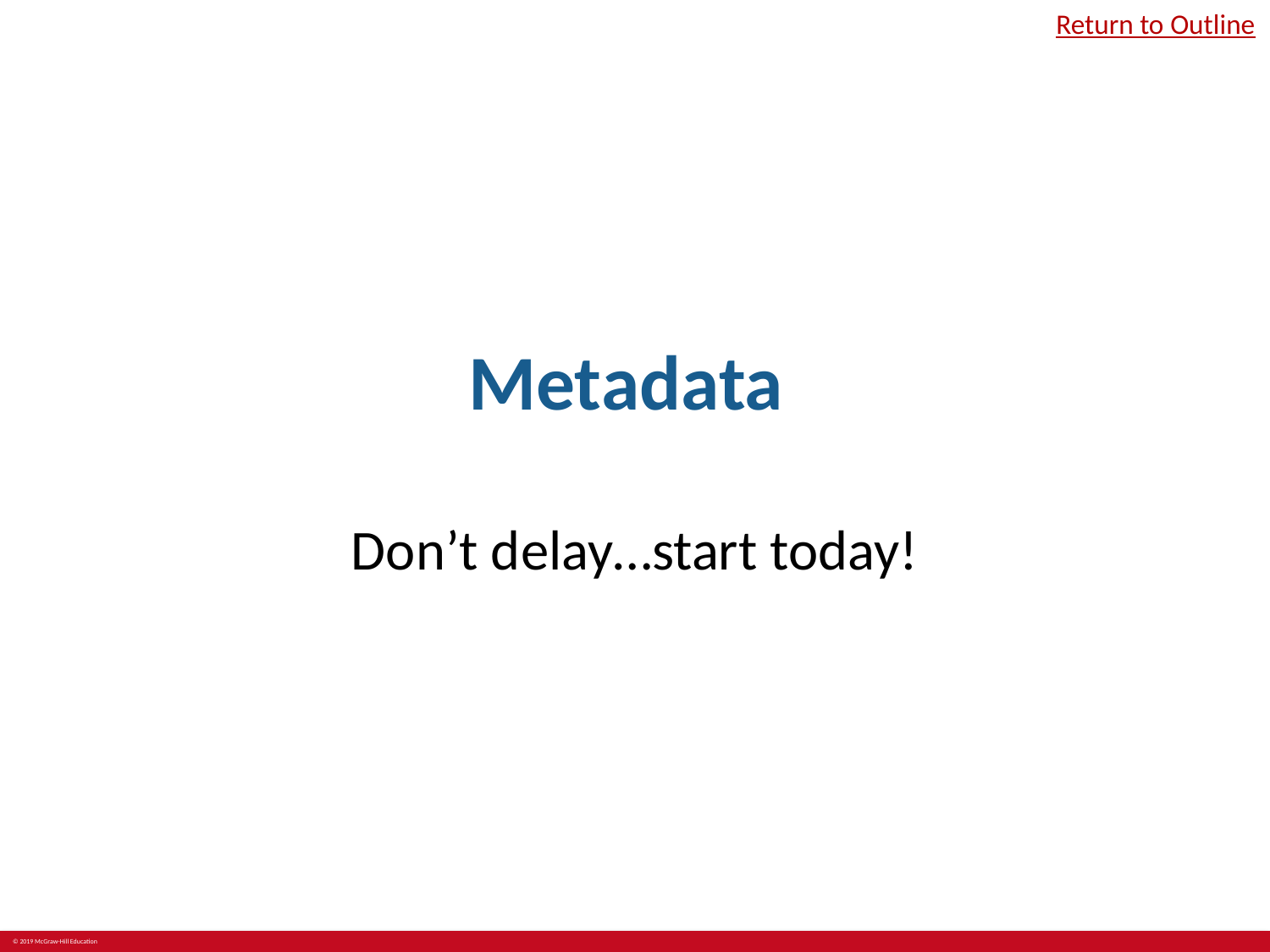

Return to Outline
# Metadata
Don’t delay…start today!